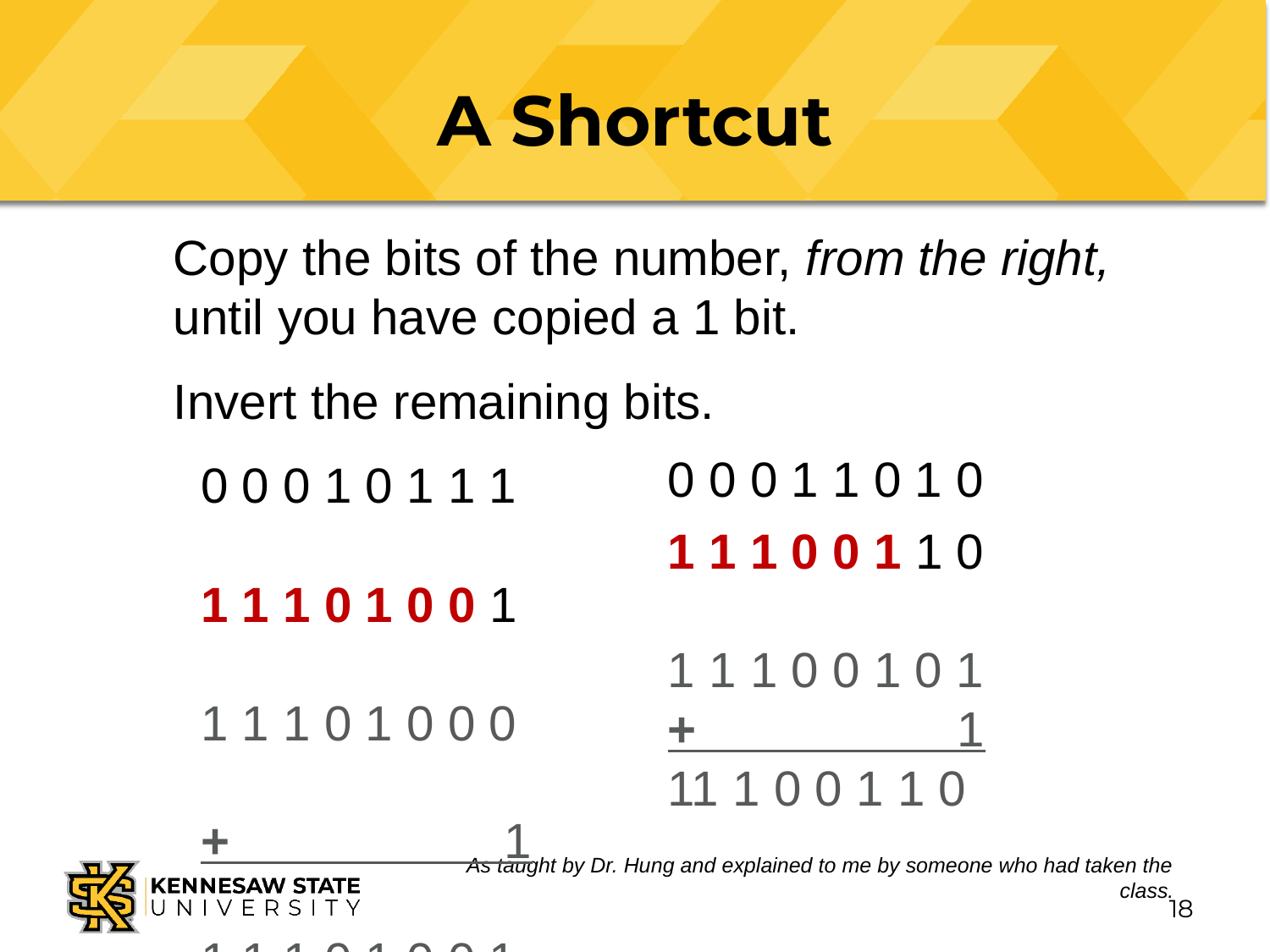

# A Shortcut
Copy the bits of the number, from the right, until you have copied a 1 bit.
Invert the remaining bits.

0 0 0 1 1 0 1 0
1 1 1 0 0 1 1 0
1 1 1 0 0 1 0 1
+                   1
11 1 0 0 1 1 0

0 0 0 1 0 1 1 1
1 1 1 0 1 0 0 1
1 1 1 0 1 0 0 0
+                    1
1 1 1 0 1 0 0 1

As taught by Dr. Hung and explained to me by someone who had taken the class.
18